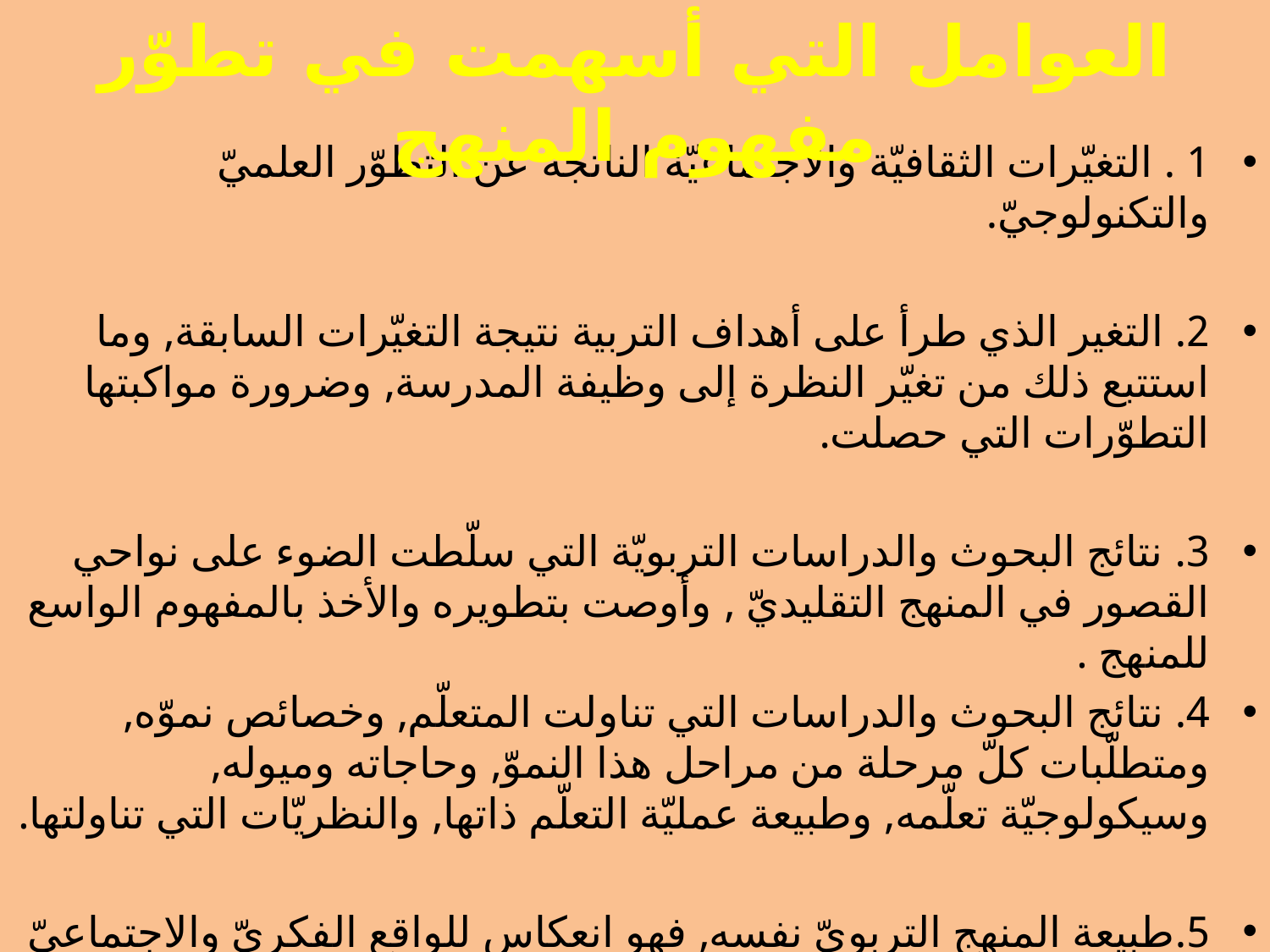

العوامل التي أسهمت في تطوّر مفهوم المنهج
1 . التغيّرات الثقافيّة والاجتماعيّة الناتجة عن التطوّر العلميّ والتكنولوجيّ.

2. التغير الذي طرأ على أهداف التربية نتيجة التغيّرات السابقة, وما استتبع ذلك من تغيّر النظرة إلى وظيفة المدرسة, وضرورة مواكبتها التطوّرات التي حصلت.

3. نتائج البحوث والدراسات التربويّة التي سلّطت الضوء على نواحي القصور في المنهج التقليديّ , وأوصت بتطويره والأخذ بالمفهوم الواسع للمنهج .
4. نتائج البحوث والدراسات التي تناولت المتعلّم, وخصائص نموّه, ومتطلّبات كلّ مرحلة من مراحل هذا النموّ, وحاجاته وميوله, وسيكولوجيّة تعلّمه, وطبيعة عمليّة التعلّم ذاتها, والنظريّات التي تناولتها.

5.طبيعة المنهج التربويّ نفسه, فهو انعكاس للواقع الفكريّ والاجتماعيّ السائد في البيئة والمجتمع ؛ وبالتالي فمن الطبيعيّ أن يأخذ المنهج التربويّ التغيّرات الحاصلة في الحسبان, ويسعى إلى تحقيق الأهداف المستحدثة في المجتمع.